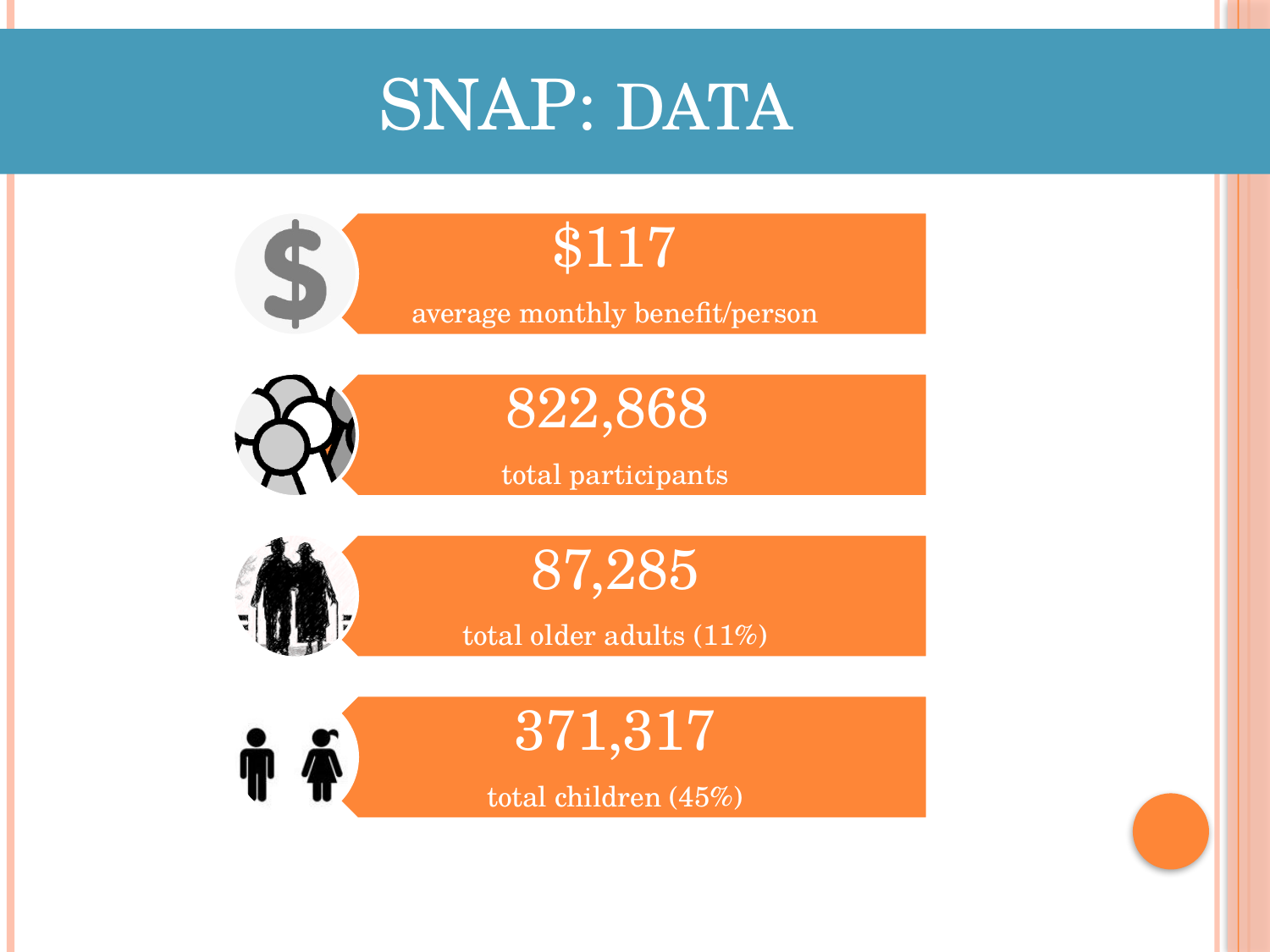

SNAP: Data

$117
average monthly benefit/person
822,868
total participants
87,285
total older adults (11%)
371,317
total children (45%)